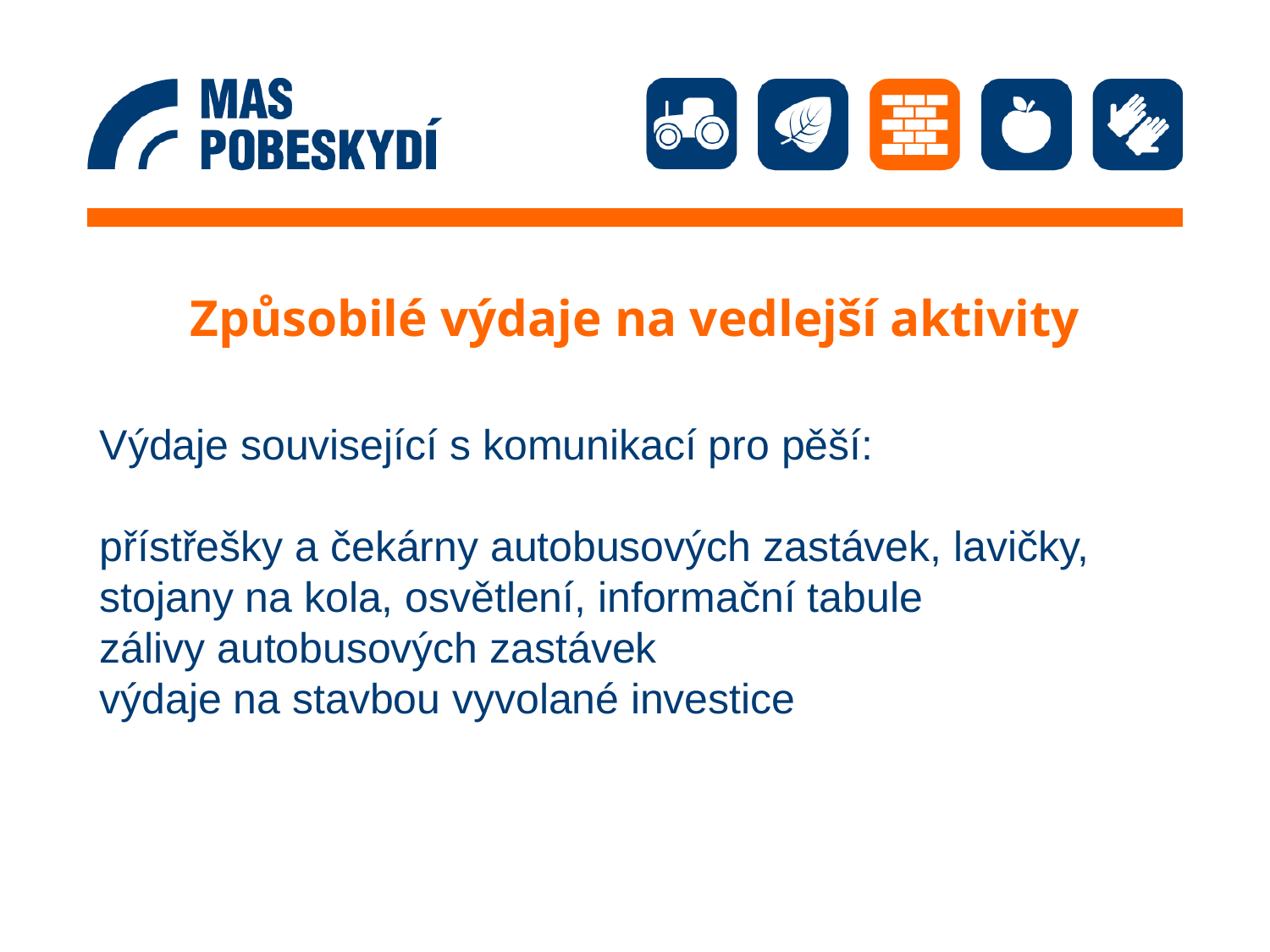

# Způsobilé výdaje na vedlejší aktivity
Výdaje související s komunikací pro pěší:

přístřešky a čekárny autobusových zastávek, lavičky, stojany na kola, osvětlení, informační tabule
zálivy autobusových zastávek
výdaje na stavbou vyvolané investice